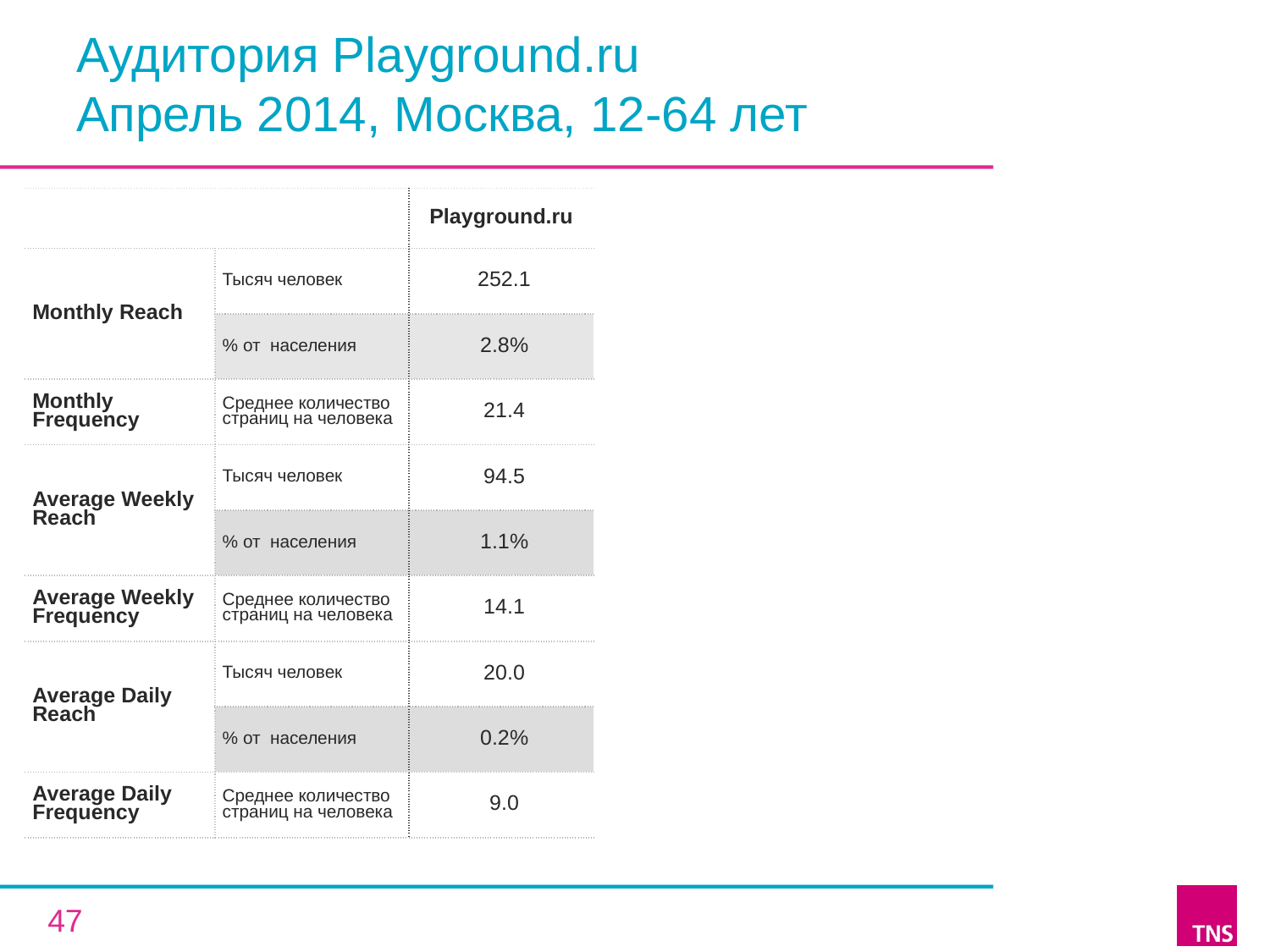

# Аудитория Playground.ru Апрель 2014, Москва, 12-64 лет
|  |  | Playground.ru |
| --- | --- | --- |
| Monthly Reach | Тысяч человек | 252.1 |
|  | % от населения | 2.8% |
| Monthly Frequency | Среднее количество страниц на человека | 21.4 |
| Average Weekly Reach | Тысяч человек | 94.5 |
|  | % от населения | 1.1% |
| Average Weekly Frequency | Среднее количество страниц на человека | 14.1 |
| Average Daily Reach | Тысяч человек | 20.0 |
|  | % от населения | 0.2% |
| Average Daily Frequency | Среднее количество страниц на человека | 9.0 |

47